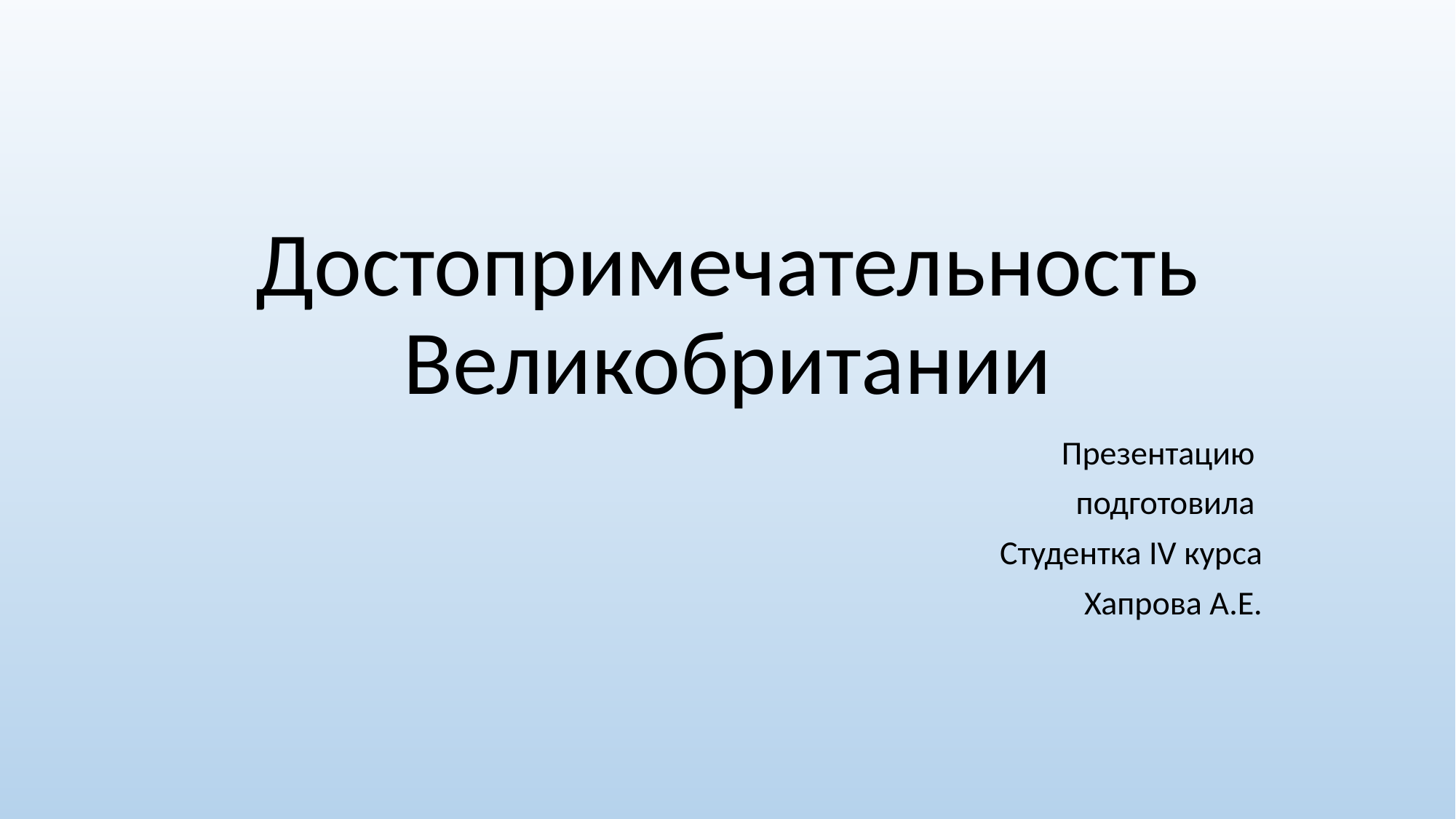

# Достопримечательность Великобритании
Презентацию
подготовила
Студентка IV курса
 Хапрова А.Е.